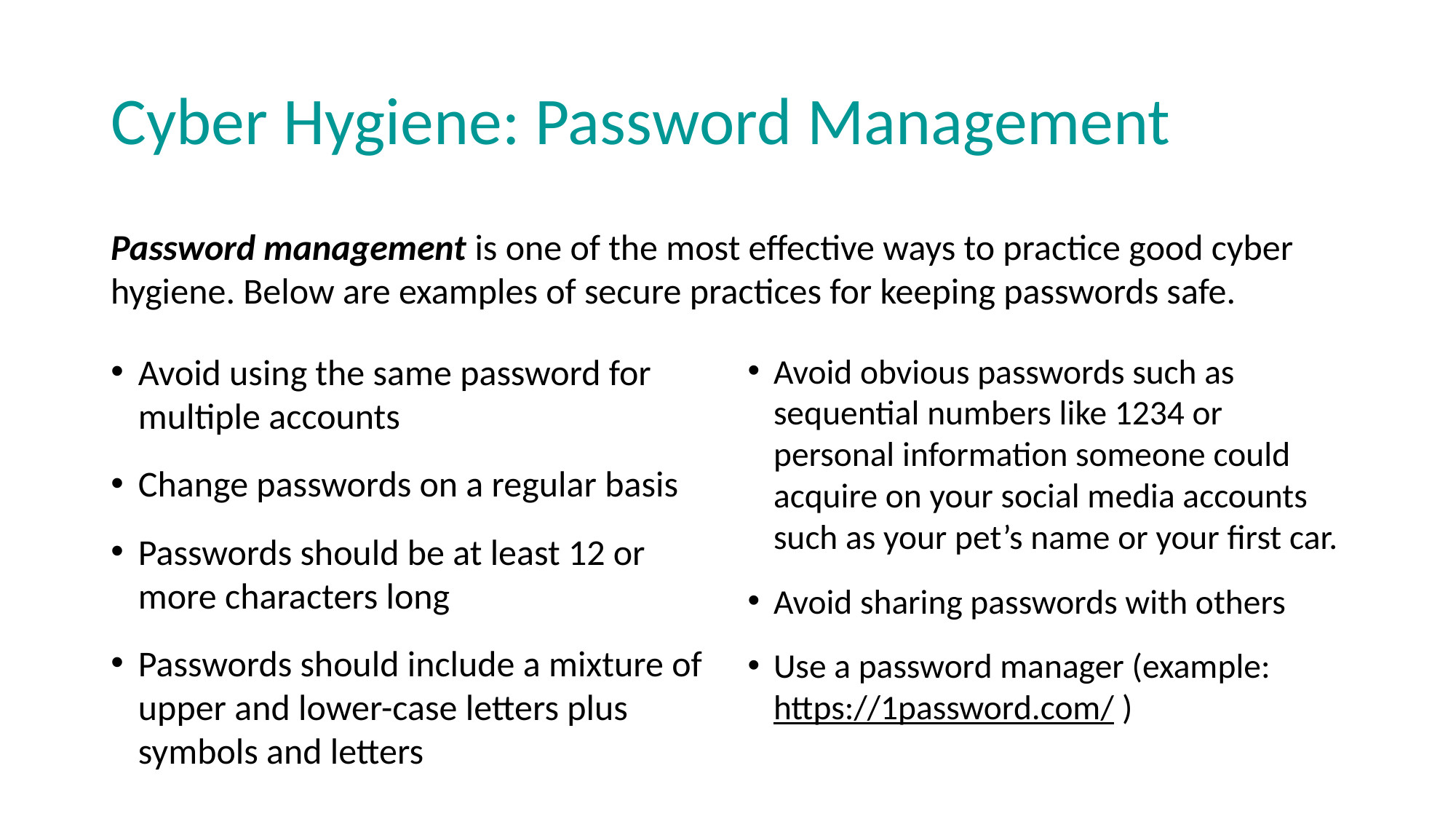

# Cyber Hygiene: Password Management
Password management is one of the most effective ways to practice good cyber hygiene. Below are examples of secure practices for keeping passwords safe.
Avoid using the same password for multiple accounts
Change passwords on a regular basis
Passwords should be at least 12 or more characters long
Passwords should include a mixture of upper and lower-case letters plus symbols and letters
Avoid obvious passwords such as sequential numbers like 1234 or personal information someone could acquire on your social media accounts such as your pet’s name or your first car.
Avoid sharing passwords with others
Use a password manager (example: https://1password.com/ )